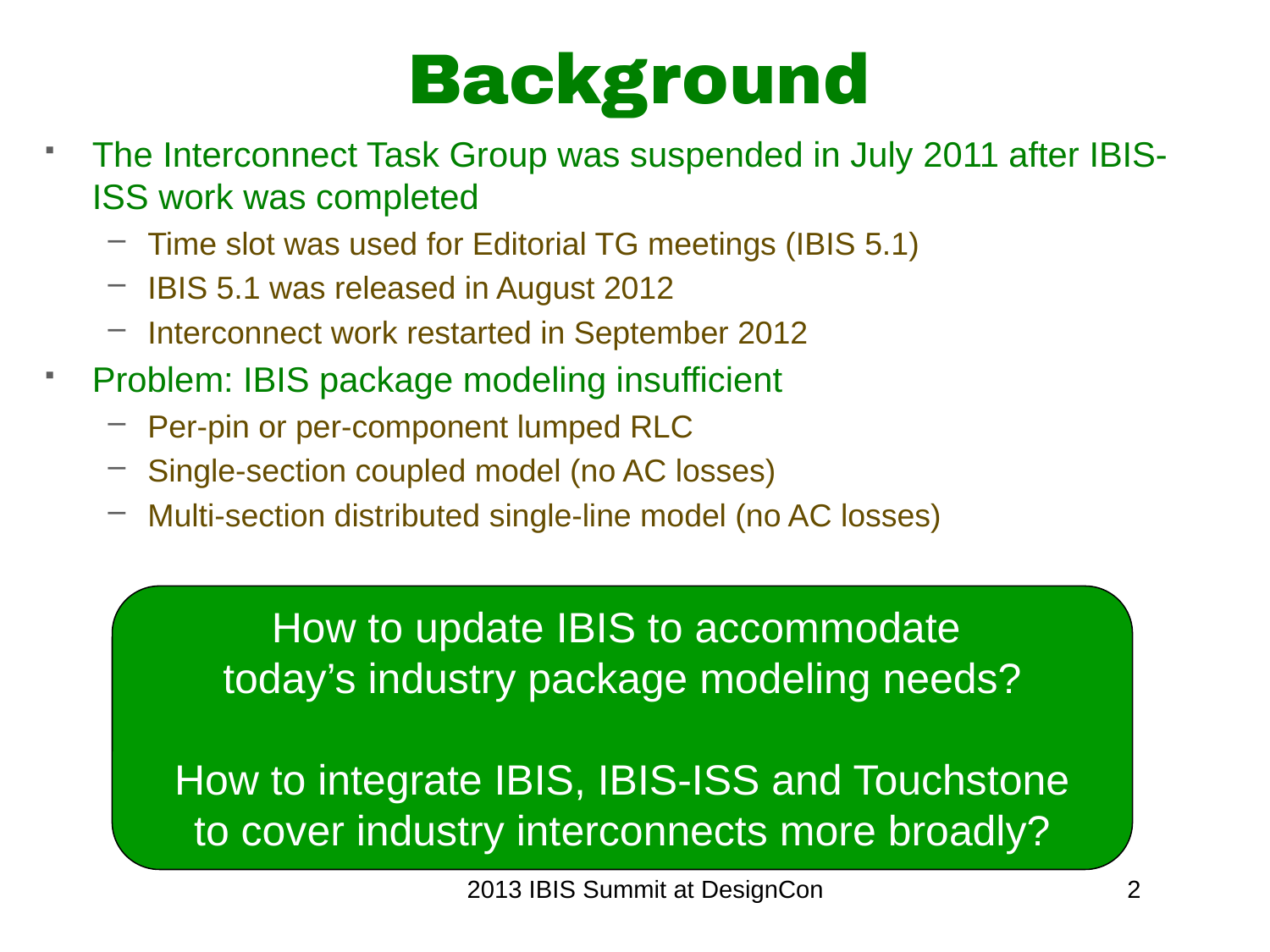

# Background
The Interconnect Task Group was suspended in July 2011 after IBIS-ISS work was completed
Time slot was used for Editorial TG meetings (IBIS 5.1)
IBIS 5.1 was released in August 2012
Interconnect work restarted in September 2012
Problem: IBIS package modeling insufficient
Per-pin or per-component lumped RLC
Single-section coupled model (no AC losses)
Multi-section distributed single-line model (no AC losses)

How to update IBIS to accommodate
today’s industry package modeling needs?

How to integrate IBIS, IBIS-ISS and Touchstone
to cover industry interconnects more broadly?

2013 IBIS Summit at DesignCon

2